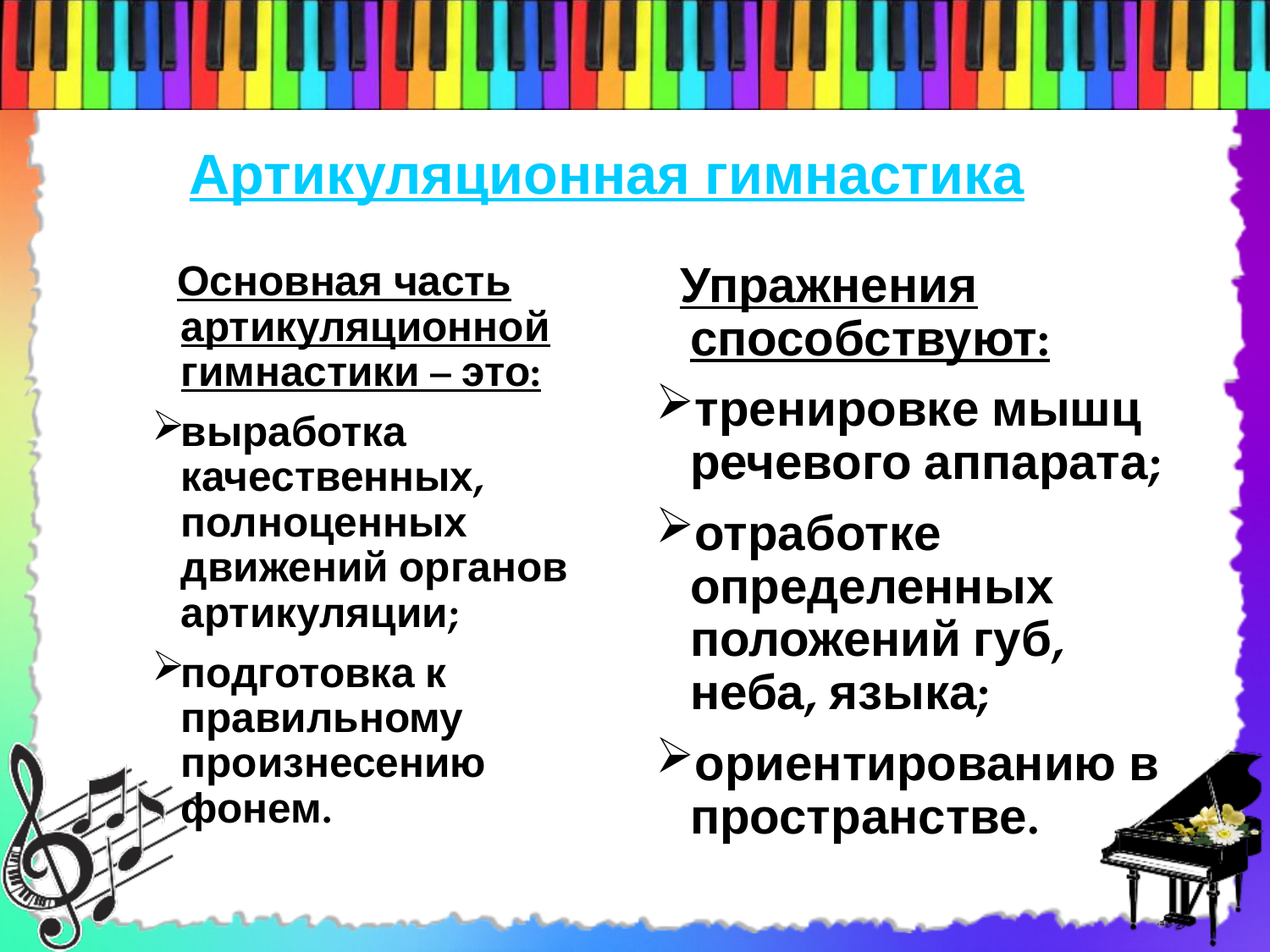

# Артикуляционная гимнастика
   Основная часть артикуляционной гимнастики – это:
выработка качественных, полноценных движений органов артикуляции;
подготовка к правильному произнесению фонем.
  Упражнения способствуют:
тренировке мышц речевого аппарата;
отработке определенных положений губ, неба, языка;
ориентированию в пространстве.